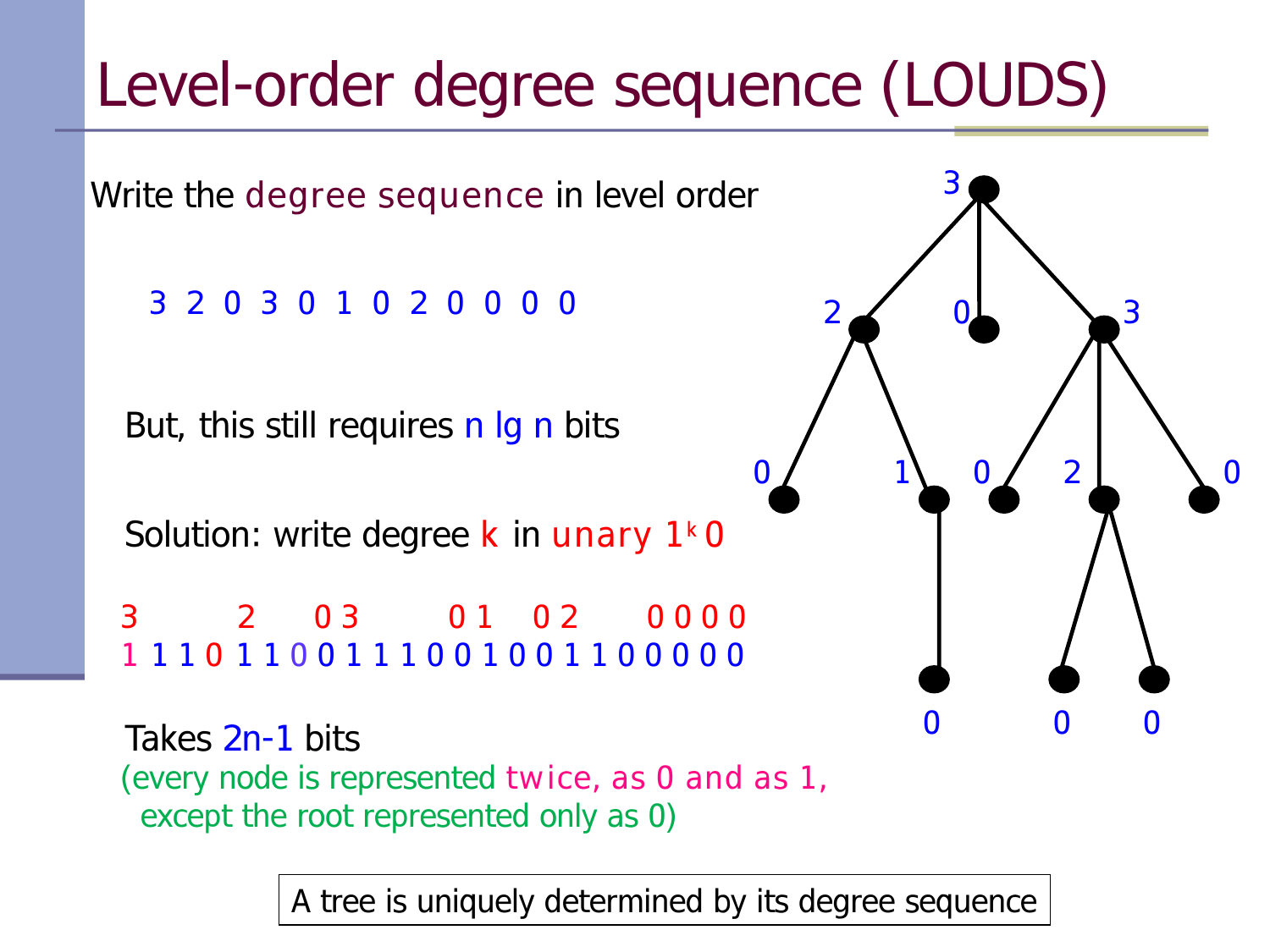

# Level-order degree sequence (LOUDS)

3
Write the degree sequence in level order

3  2  0  3  0  1  0  2  0  0  0  0
2
0
3

But, this still requires n lg n bits
0
1
0
2
0

    Solution: write degree k in unary 1k 0

    3          2      0 3         0 1    0 2       0 0 0 0
    1 1 1 0 1 1 0 0 1 1 1 0 0 1 0 0 1 1 0 0 0 0 0

    Takes 2n-1 bits
    (every node is represented twice, as 0 and as 1,
      except the root represented only as 0)

0
0
0
A tree is uniquely determined by its degree sequence